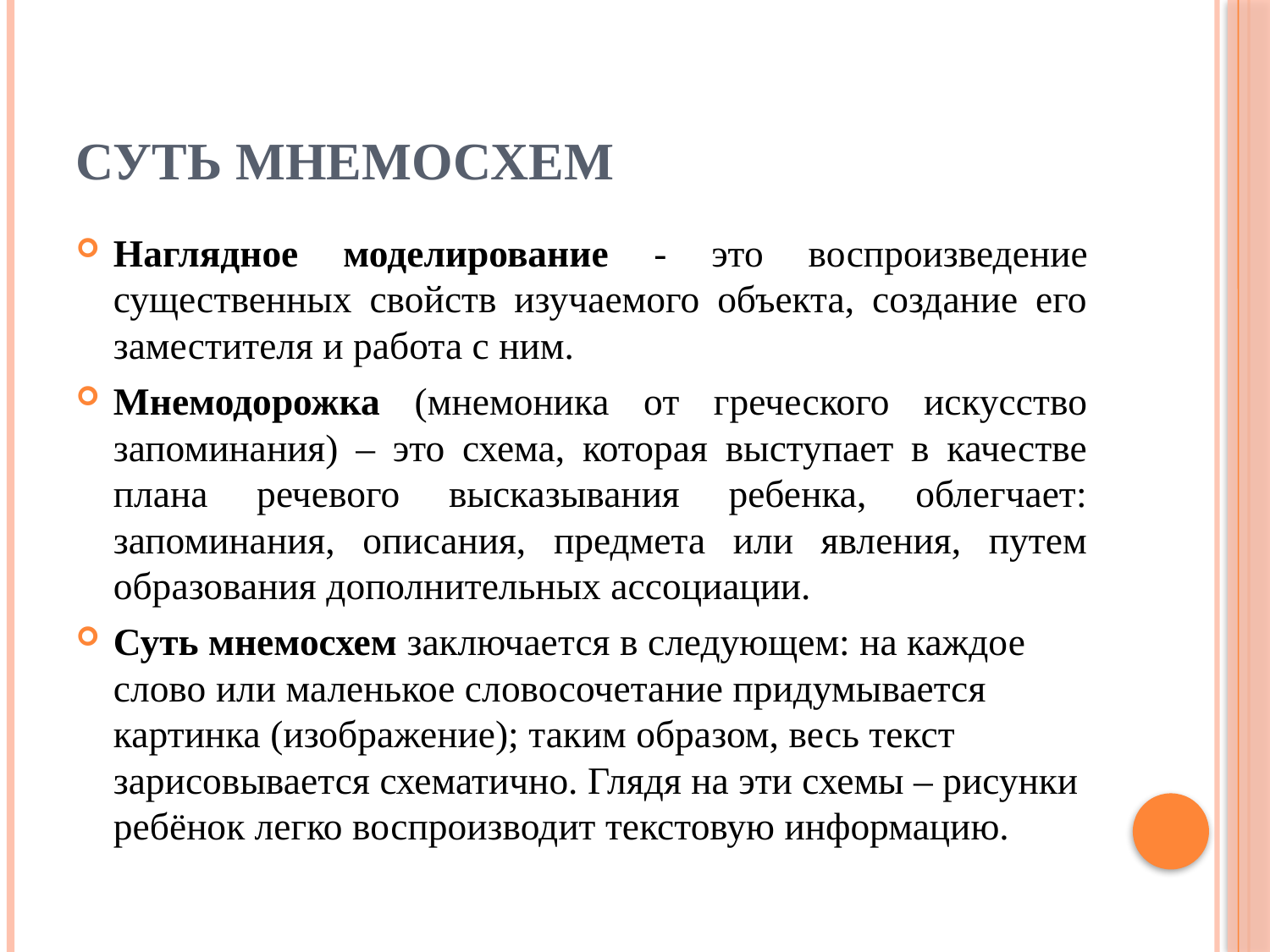

# Суть мнемосхем
Наглядное моделирование - это воспроизведение существенных свойств изучаемого объекта, создание его заместителя и работа с ним.
Мнемодорожка (мнемоника от греческого искусство запоминания) – это схема, которая выступает в качестве плана речевого высказывания ребенка, облегчает: запоминания, описания, предмета или явления, путем образования дополнительных ассоциации.
Суть мнемосхем заключается в следующем: на каждое слово или маленькое словосочетание придумывается картинка (изображение); таким образом, весь текст зарисовывается схематично. Глядя на эти схемы – рисунки ребёнок легко воспроизводит текстовую информацию.